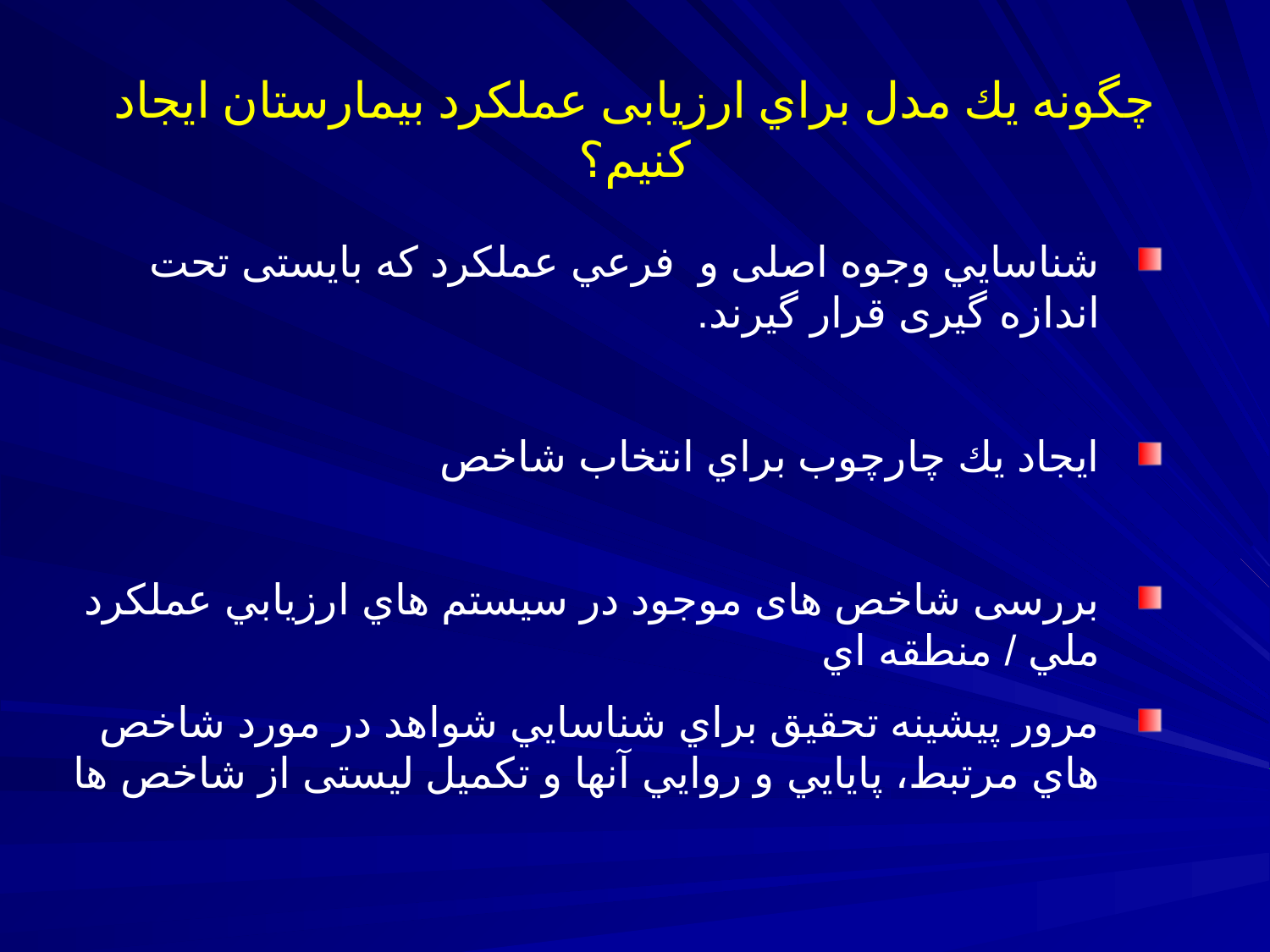

چگونه يك مدل براي ارزیابی عملكرد بيمارستان ايجاد كنيم؟
شناسايي وجوه اصلی و  فرعي عملكرد که بایستی تحت اندازه گیری قرار گیرند.

ايجاد يك چارچوب براي انتخاب شاخص

بررسی شاخص های موجود در سيستم هاي ارزيابي عملكرد ملي / منطقه اي
مرور پیشینه تحقیق براي شناسايي شواهد در مورد شاخص هاي مرتبط، پايايي و روايي آنها و تكميل لیستی از شاخص ها